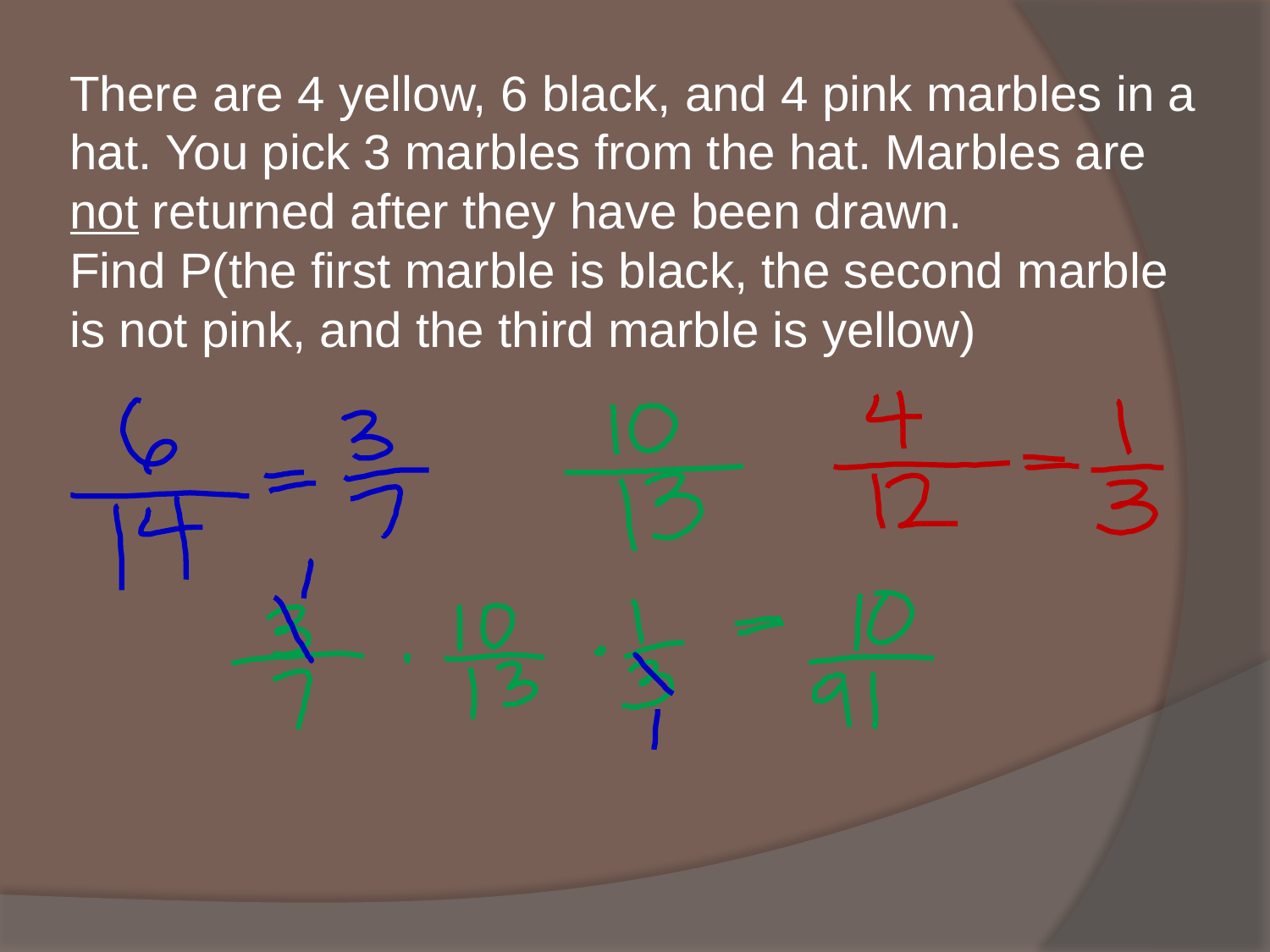

# There are 4 yellow, 6 black, and 4 pink marbles in a hat. You pick 3 marbles from the hat. Marbles are not returned after they have been drawn. Find P(the first marble is black, the second marble is not pink, and the third marble is yellow)